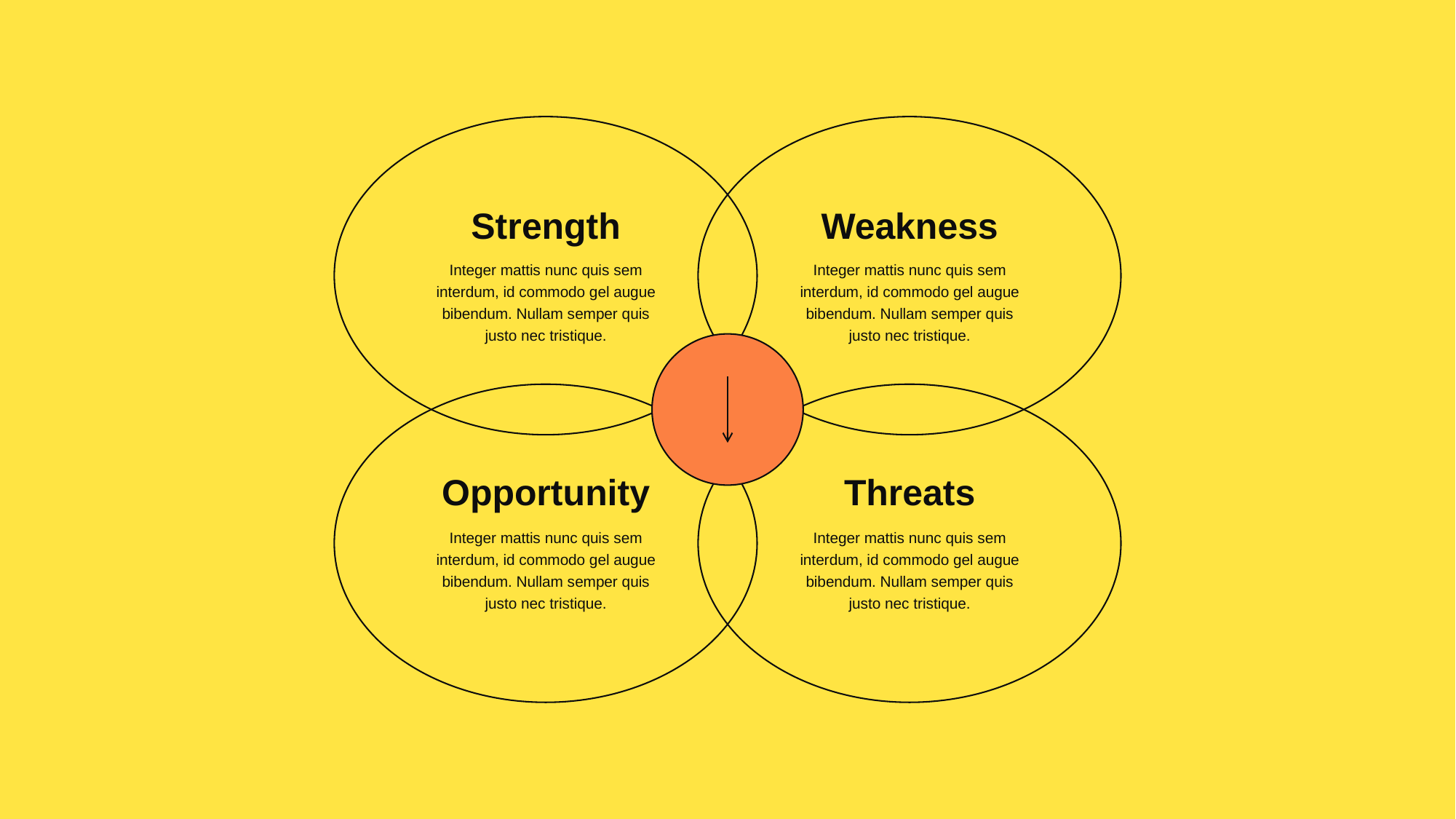

Strength
Weakness
Integer mattis nunc quis sem interdum, id commodo gel augue bibendum. Nullam semper quis justo nec tristique.
Integer mattis nunc quis sem interdum, id commodo gel augue bibendum. Nullam semper quis justo nec tristique.

Opportunity
Threats
Integer mattis nunc quis sem interdum, id commodo gel augue bibendum. Nullam semper quis justo nec tristique.
Integer mattis nunc quis sem interdum, id commodo gel augue bibendum. Nullam semper quis justo nec tristique.